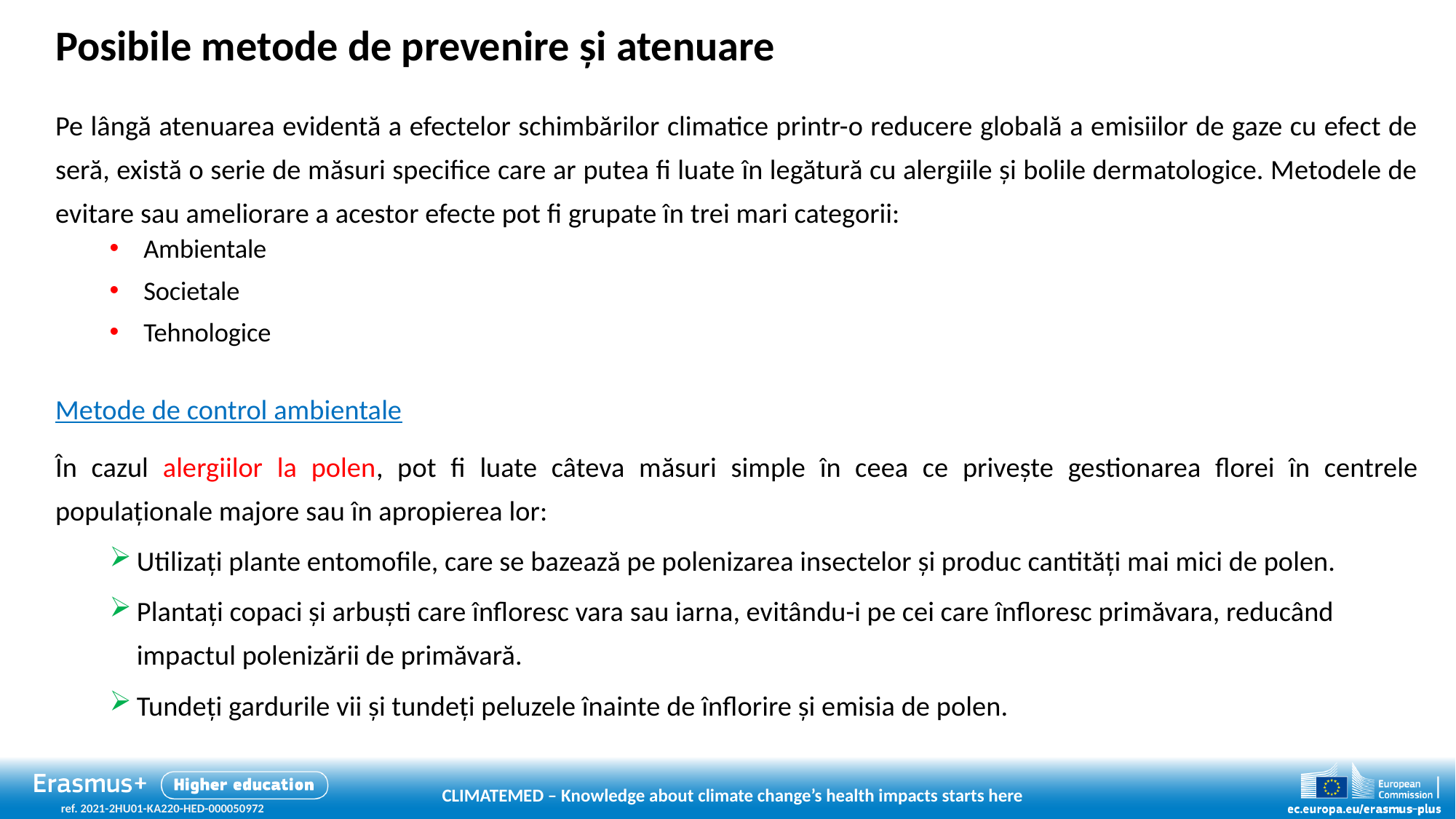

# Posibile metode de prevenire și atenuare
Pe lângă atenuarea evidentă a efectelor schimbărilor climatice printr-o reducere globală a emisiilor de gaze cu efect de seră, există o serie de măsuri specifice care ar putea fi luate în legătură cu alergiile și bolile dermatologice. Metodele de evitare sau ameliorare a acestor efecte pot fi grupate în trei mari categorii:
Ambientale
Societale
Tehnologice

Metode de control ambientale
În cazul alergiilor la polen, pot fi luate câteva măsuri simple în ceea ce privește gestionarea florei în centrele populaționale majore sau în apropierea lor:
Utilizați plante entomofile, care se bazează pe polenizarea insectelor și produc cantități mai mici de polen.
Plantați copaci și arbuști care înfloresc vara sau iarna, evitându-i pe cei care înfloresc primăvara, reducând impactul polenizării de primăvară.
Tundeți gardurile vii și tundeți peluzele înainte de înflorire și emisia de polen.